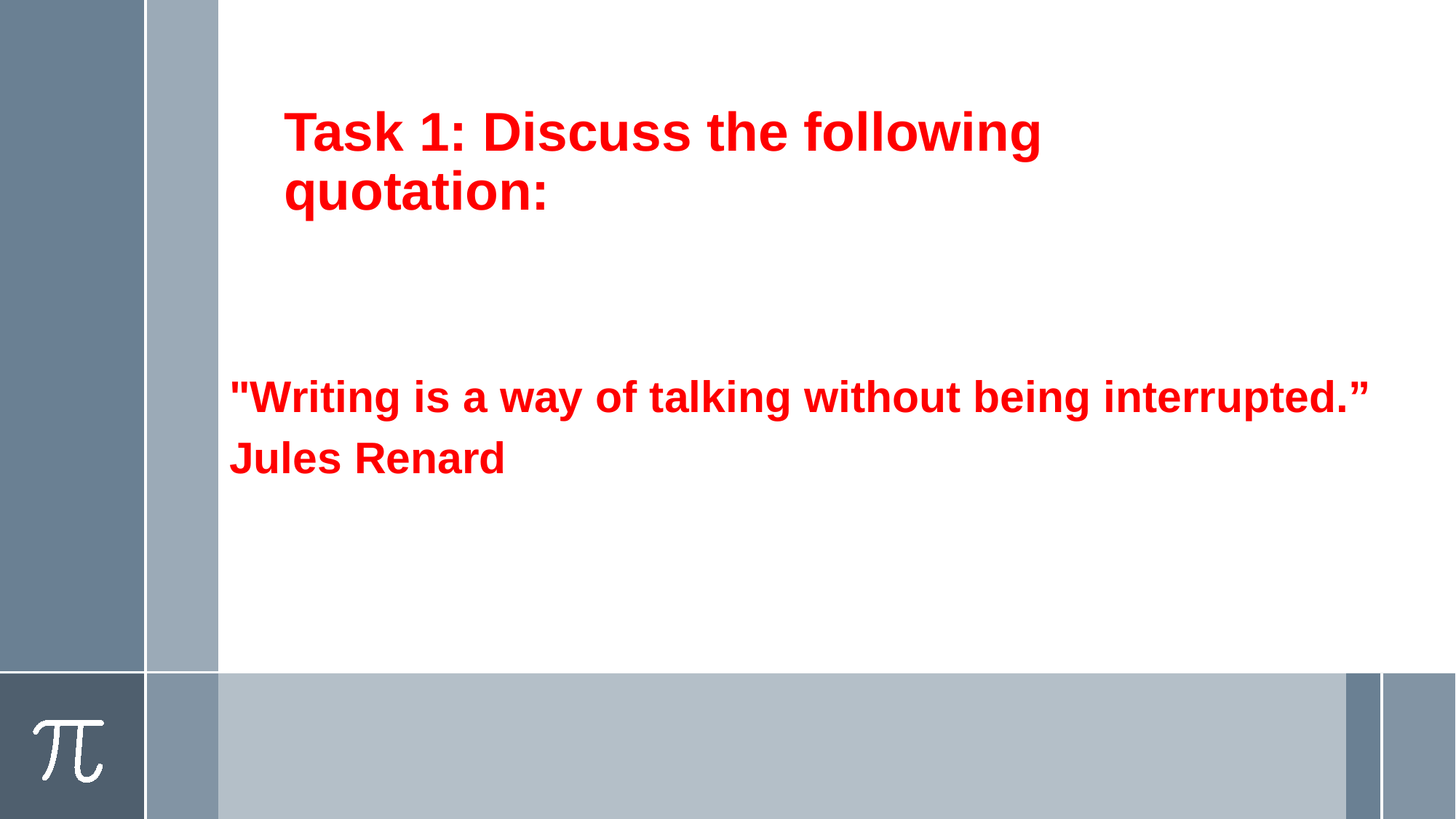

# Task 1: Discuss the following quotation:
"Writing is a way of talking without being interrupted.”  Jules Renard